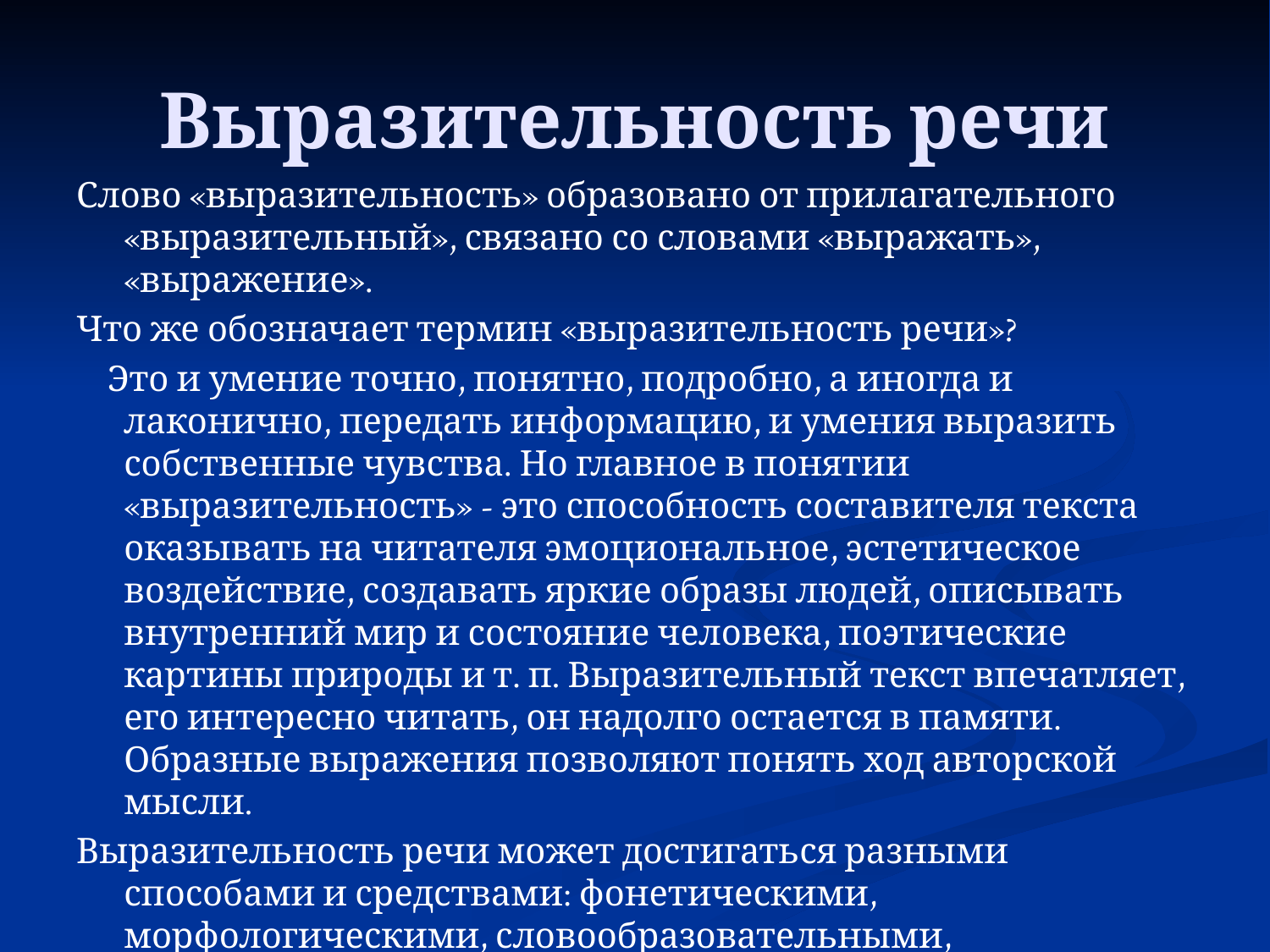

# Выразительность речи
Слово «выразительность» образовано от прилагательного «выразительный», связано со словами «выражать», «выражение».
Что же обозначает термин «выразительность речи»?
    Это и умение точно, понятно, подробно, а иногда и лаконично, передать информацию, и умения выразить собственные чувства. Но главное в понятии «выразительность» - это способность составителя текста оказывать на читателя эмоциональное, эстетическое воздействие, создавать яркие образы людей, описывать внутренний мир и состояние человека, поэтические картины природы и т. п. Выразительный текст впечатляет, его интересно читать, он надолго остается в памяти. Образные выражения позволяют понять ход авторской мысли.
Выразительность речи может достигаться разными способами и средствами: фонетическими, морфологическими, словообразовательными, лексическими, синтаксическими.
Основными средствами, создающими выразительность художественной речи, являются фигуры и тропы речи.